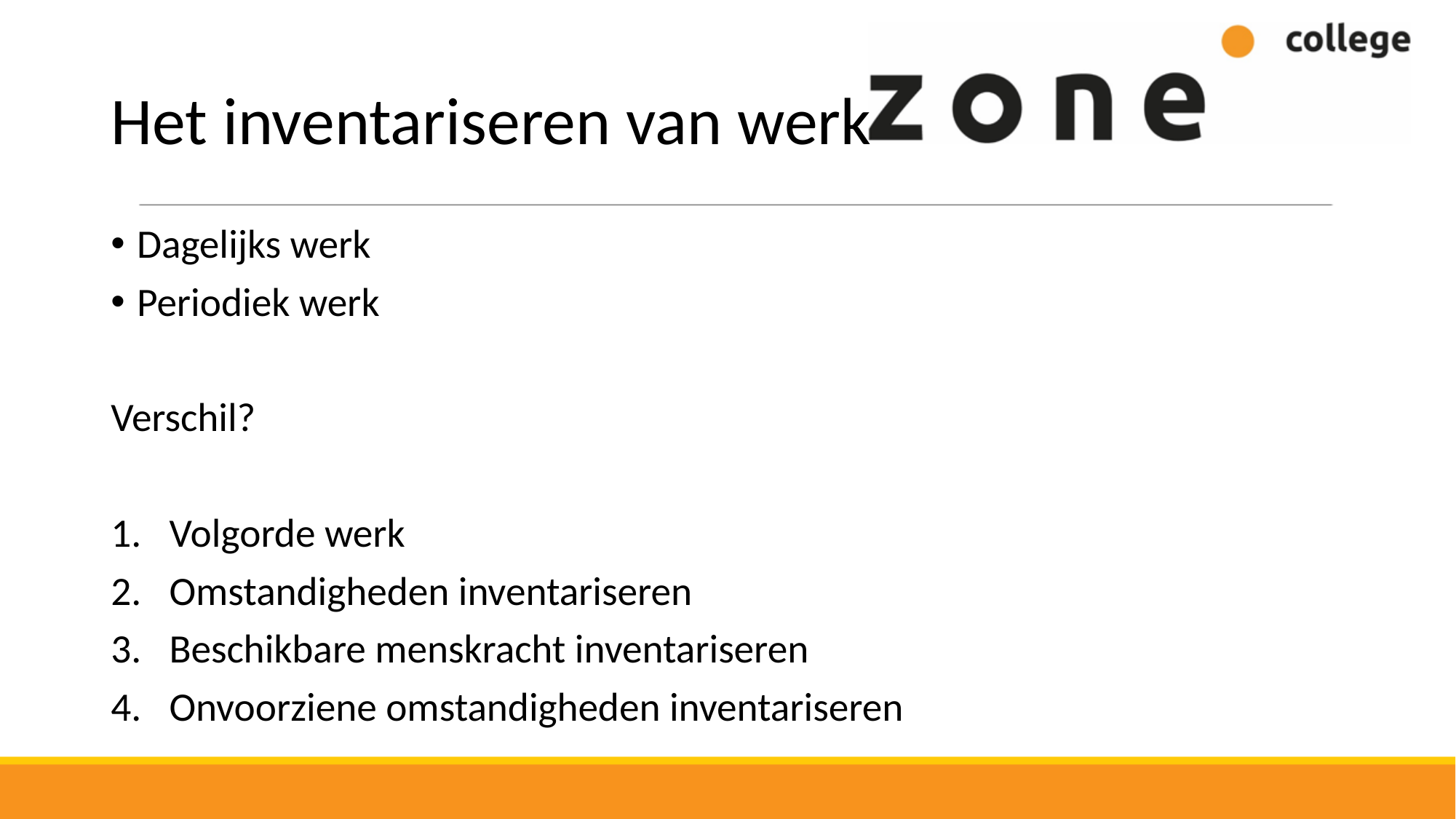

# Het inventariseren van werk
Dagelijks werk
Periodiek werk

Verschil?

Volgorde werk
Omstandigheden inventariseren
Beschikbare menskracht inventariseren
Onvoorziene omstandigheden inventariseren